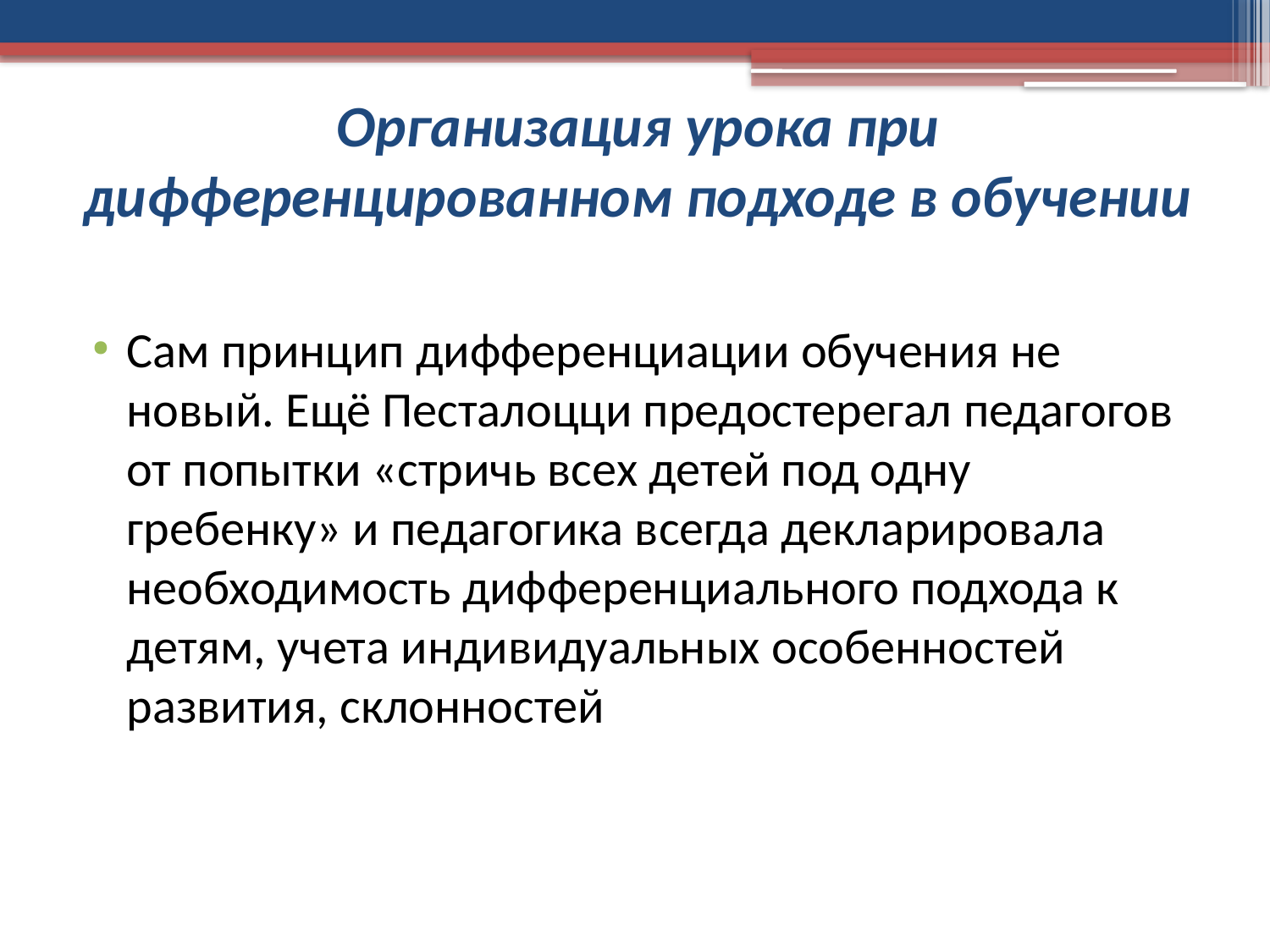

# Организация урока при дифференцированном подходе в обучении
Сам принцип дифференциации обучения не новый. Ещё Песталоцци предостерегал педагогов от попытки «стричь всех детей под одну гребенку» и педагогика всегда декларировала необходимость дифференциального подхода к детям, учета индивидуальных особенностей развития, склонностей